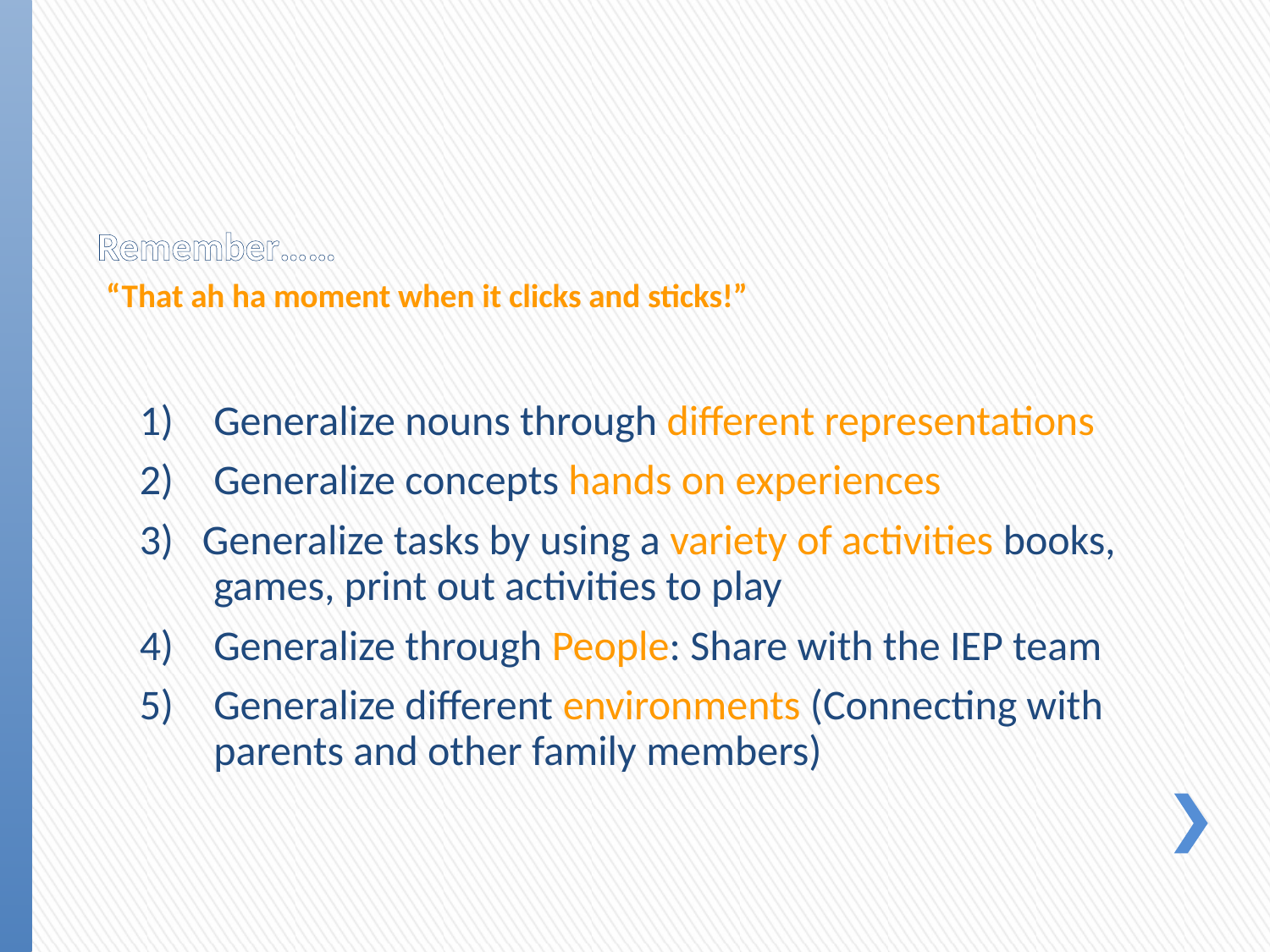

Remember……
 “That ah ha moment when it clicks and sticks!”

Generalize nouns through different representations
Generalize concepts hands on experiences
3)   Generalize tasks by using a variety of activities books, games, print out activities to play
Generalize through People: Share with the IEP team
Generalize different environments (Connecting with parents and other family members)